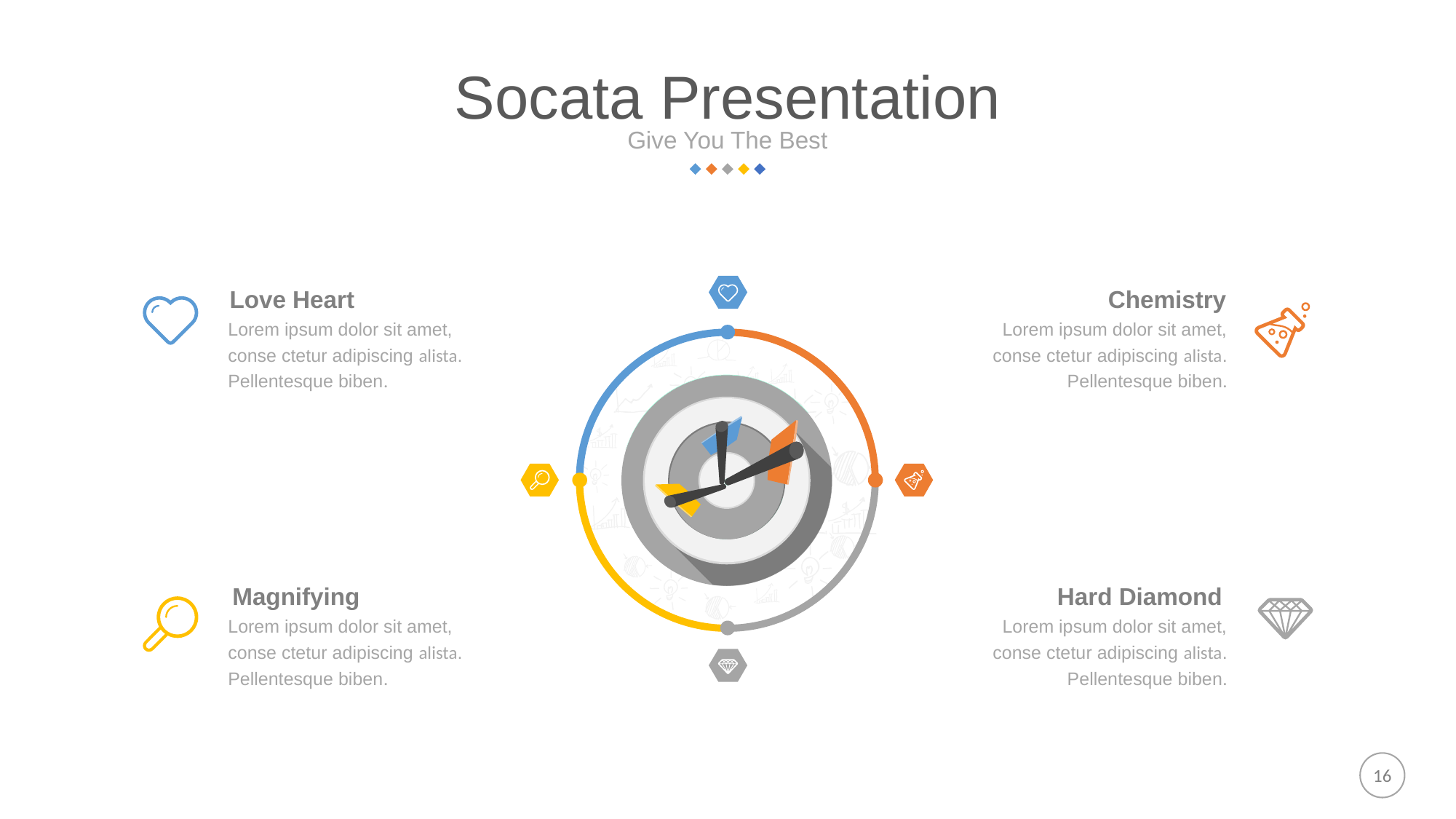

Socata Presentation
Give You The Best

Love Heart
Lorem ipsum dolor sit amet, conse ctetur adipiscing alista. Pellentesque biben.
Chemistry
Lorem ipsum dolor sit amet, conse ctetur adipiscing alista. Pellentesque biben.

Magnifying
Lorem ipsum dolor sit amet, conse ctetur adipiscing alista. Pellentesque biben.
Hard Diamond
Lorem ipsum dolor sit amet, conse ctetur adipiscing alista. Pellentesque biben.